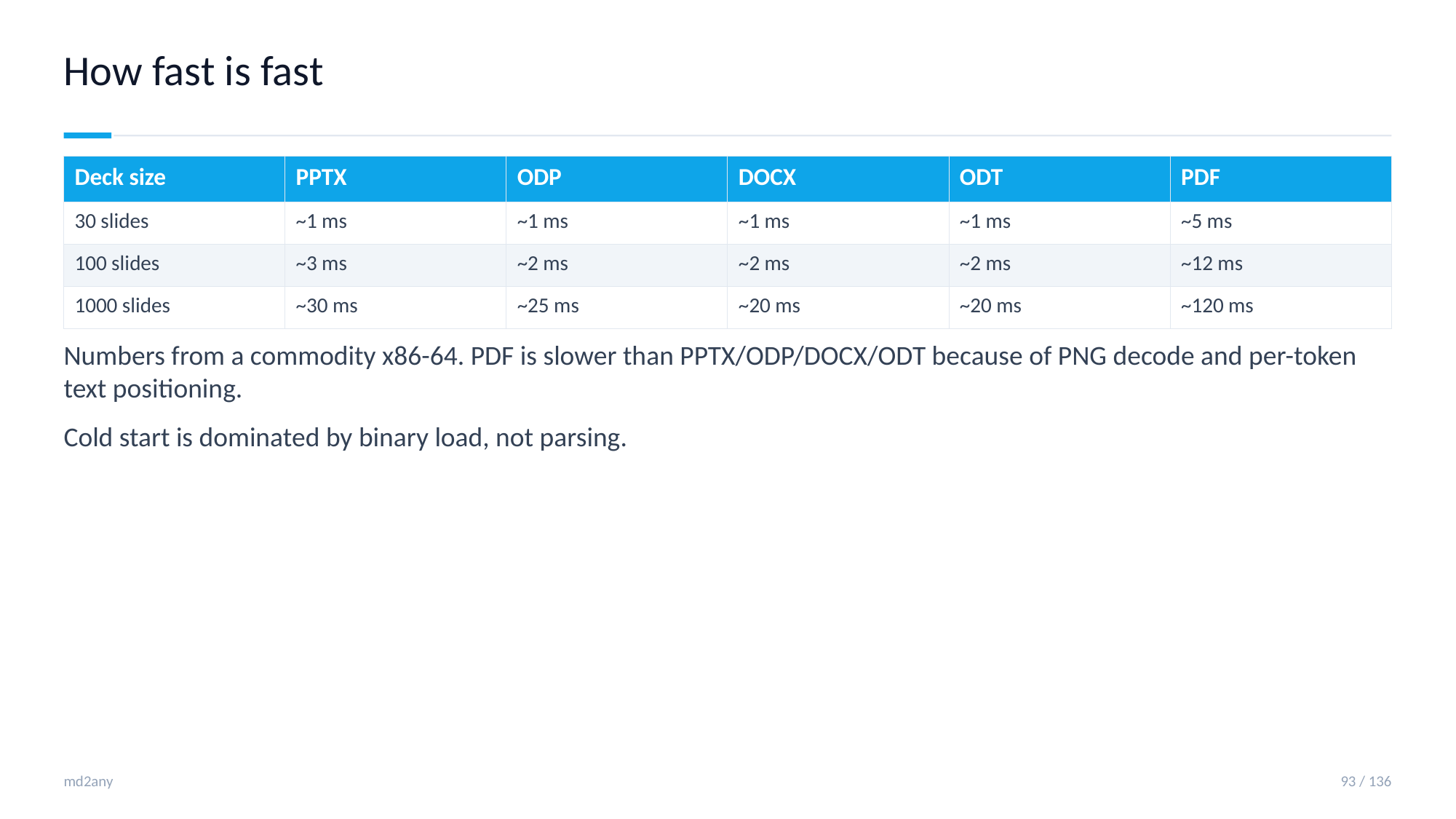

How fast is fast

| Deck size | PPTX | ODP | DOCX | ODT | PDF |
| --- | --- | --- | --- | --- | --- |
| 30 slides | ~1 ms | ~1 ms | ~1 ms | ~1 ms | ~5 ms |
| 100 slides | ~3 ms | ~2 ms | ~2 ms | ~2 ms | ~12 ms |
| 1000 slides | ~30 ms | ~25 ms | ~20 ms | ~20 ms | ~120 ms |
Numbers from a commodity x86-64. PDF is slower than PPTX/ODP/DOCX/ODT because of PNG decode and per-token text positioning.
Cold start is dominated by binary load, not parsing.
md2any
93 / 136